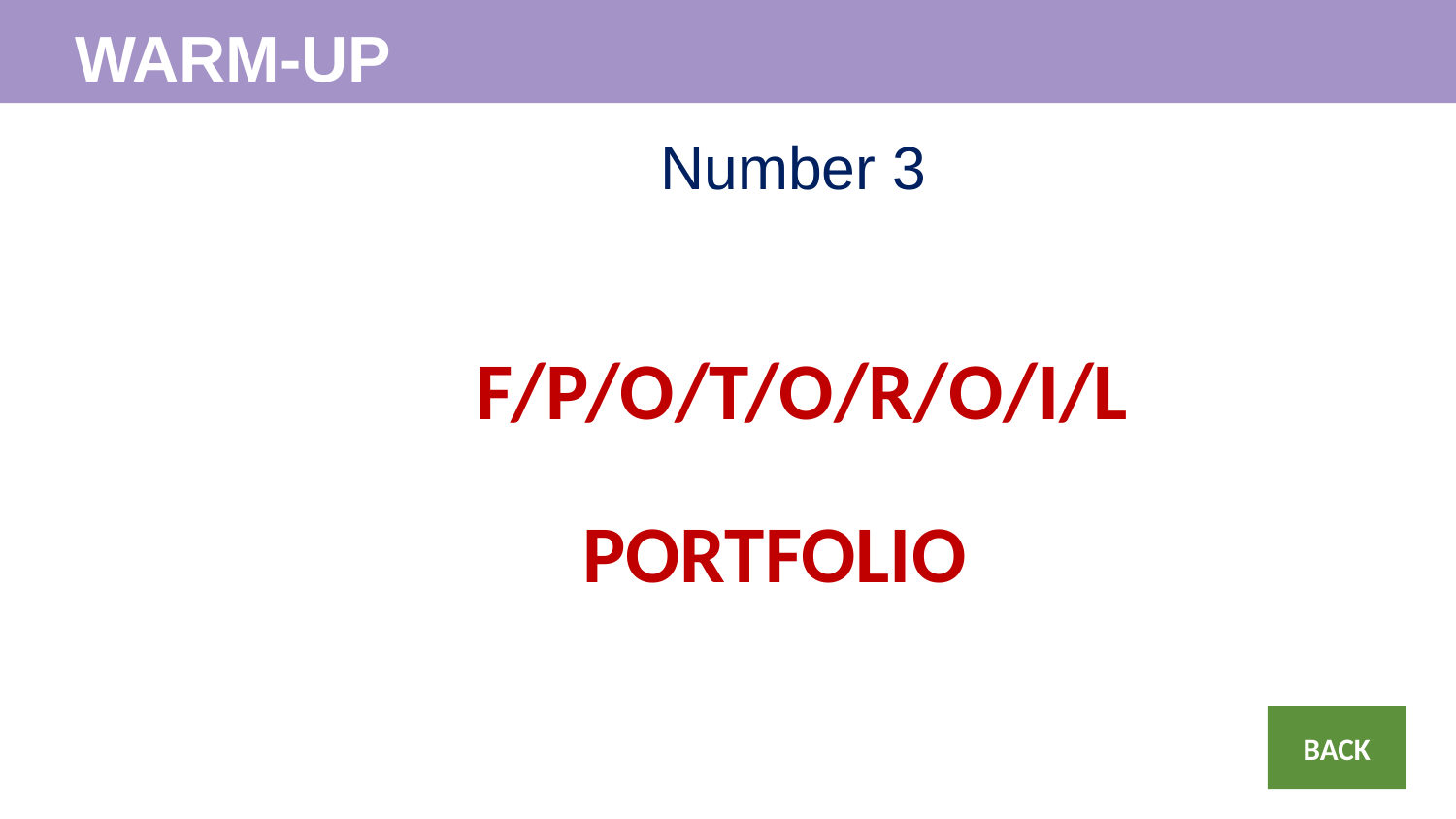

WARM-UP
WARM-UP
Number 3
F/P/O/T/O/R/O/I/L
PORTFOLIO
BACK